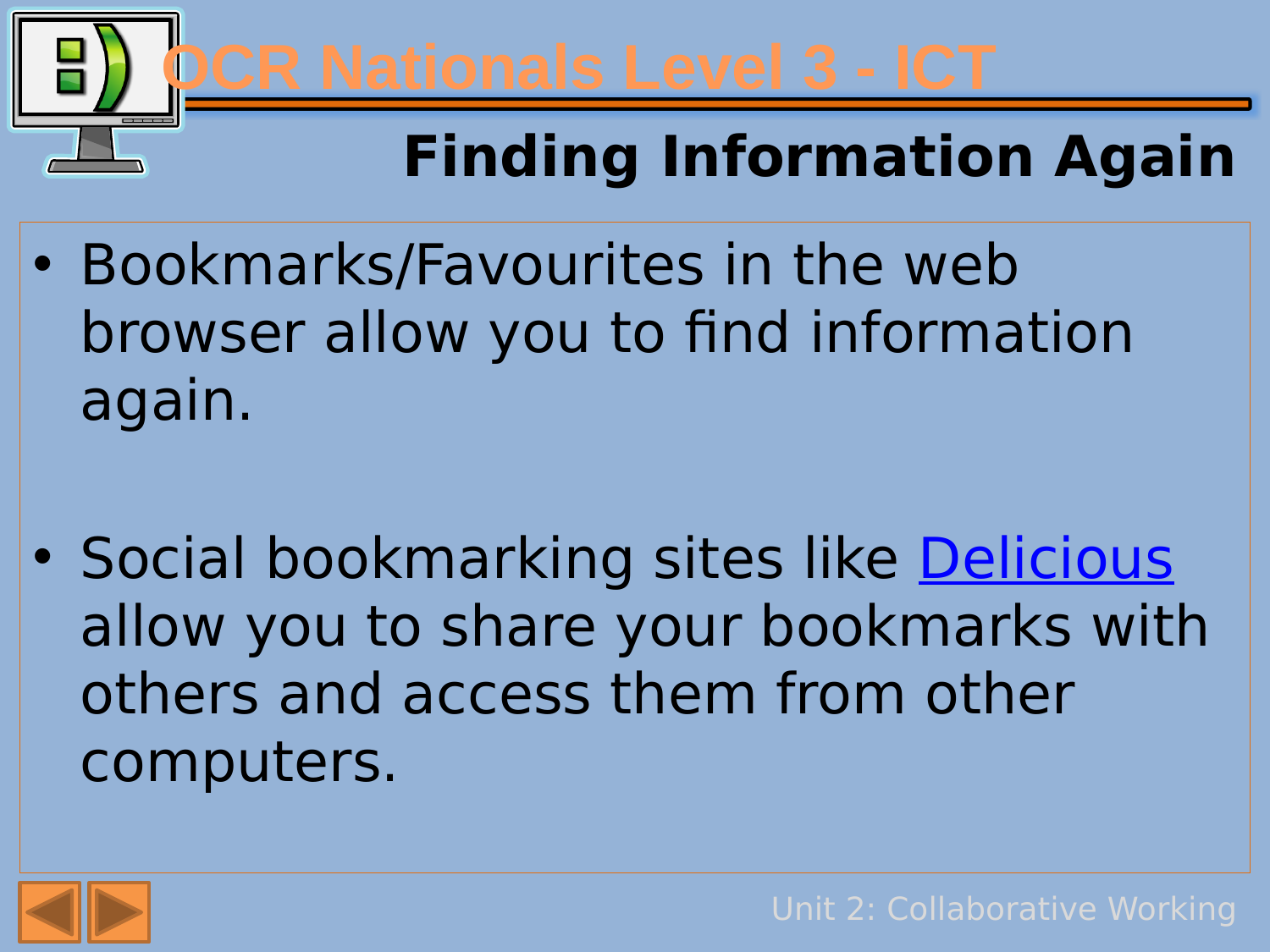

# Finding Information Again
Bookmarks/Favourites in the web browser allow you to find information again.

Social bookmarking sites like Delicious allow you to share your bookmarks with others and access them from other computers.